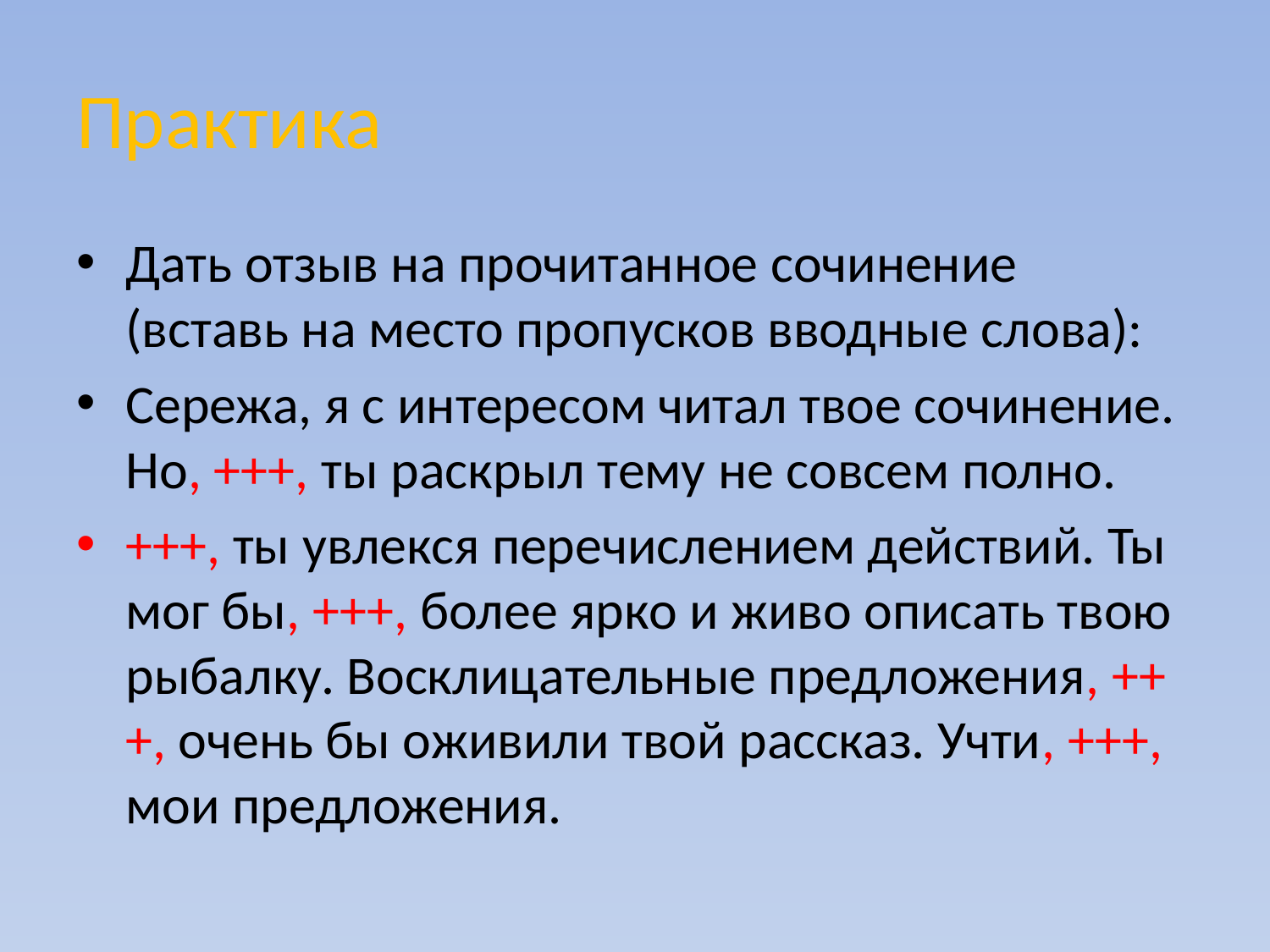

# Практика
Дать отзыв на прочитанное сочинение (вставь на место пропусков вводные слова):
Сережа, я с интересом читал твое сочинение. Но, +++, ты раскрыл тему не совсем полно.
+++, ты увлекся перечислением действий. Ты мог бы, +++, более ярко и живо описать твою рыбалку. Восклицательные предложения, +++, очень бы оживили твой рассказ. Учти, +++, мои предложения.